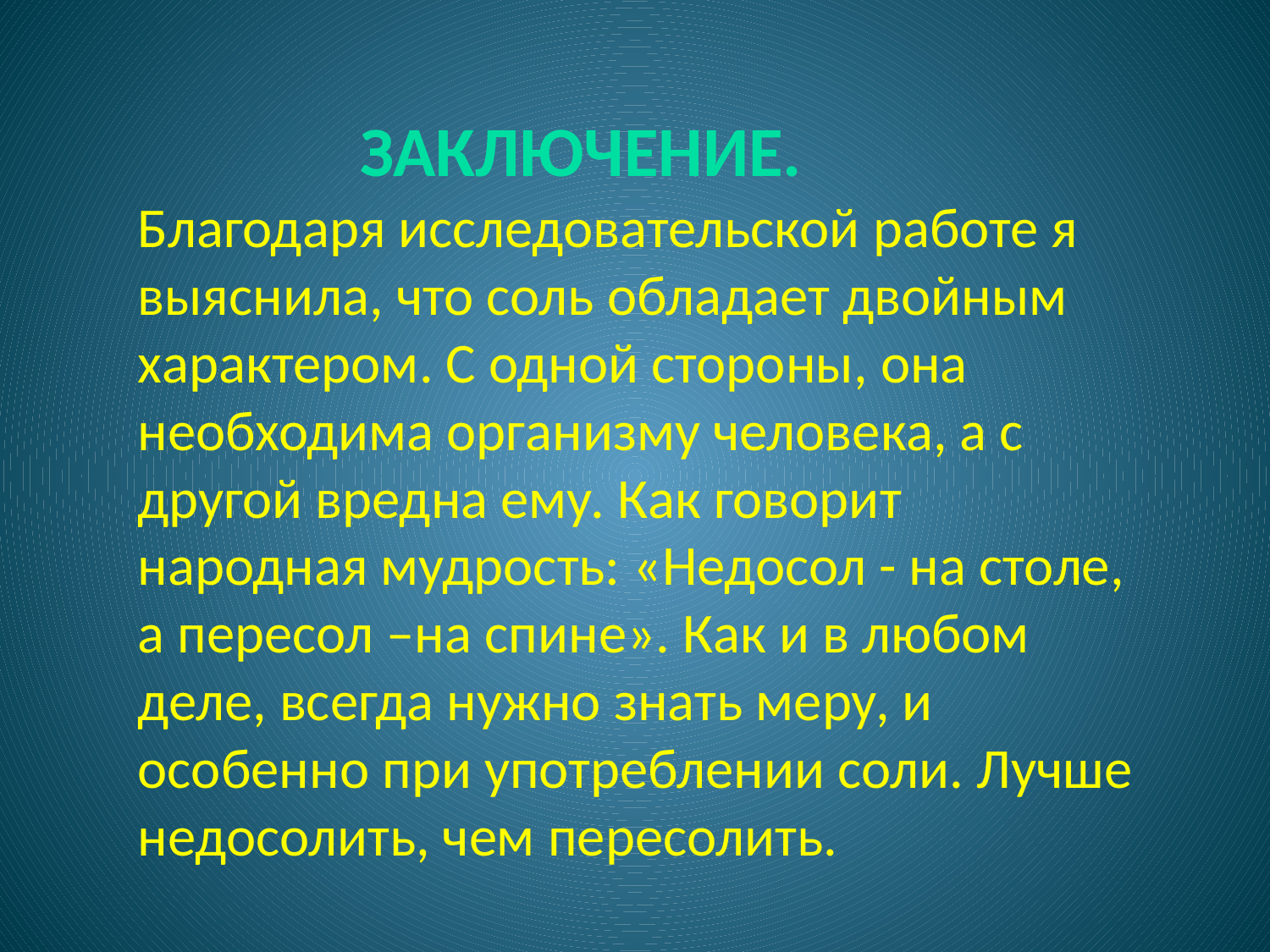

ЗАКЛЮЧЕНИЕ.
Благодаря исследовательской работе я выяснила, что соль обладает двойным характером. С одной стороны, она необходима организму человека, а с другой вредна ему. Как говорит народная мудрость: «Недосол - на столе, а пересол –на спине». Как и в любом деле, всегда нужно знать меру, и особенно при употреблении соли. Лучше недосолить, чем пересолить.